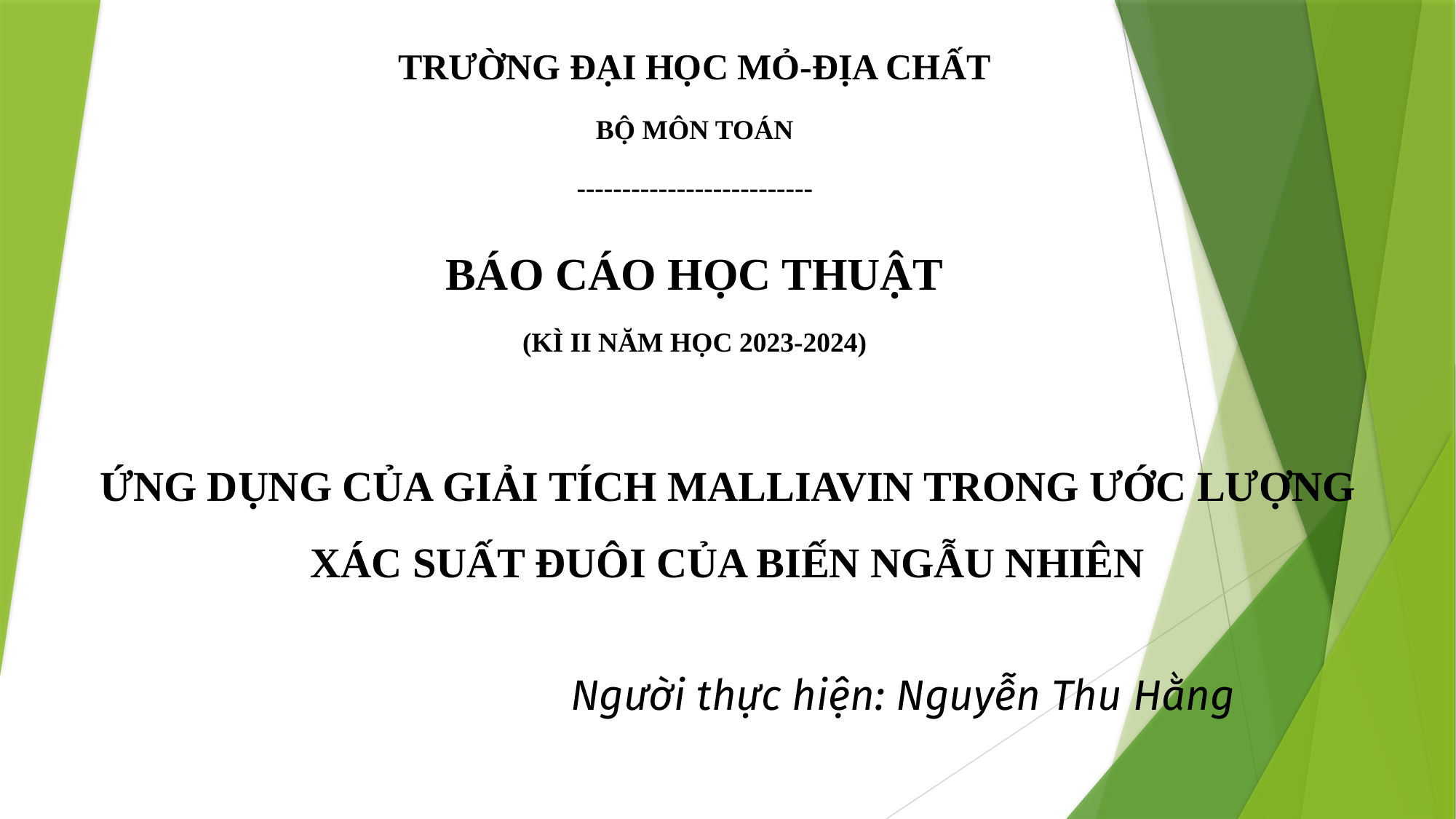

TRƯỜNG ĐẠI HỌC MỎ-ĐỊA CHẤT
BỘ MÔN TOÁN
--------------------------
BÁO CÁO HỌC THUẬT
(KÌ II NĂM HỌC 2023-2024)
ỨNG DỤNG CỦA GIẢI TÍCH MALLIAVIN TRONG ƯỚC LƯỢNG XÁC SUẤT ĐUÔI CỦA BIẾN NGẪU NHIÊN
Người thực hiện: Nguyễn Thu Hằng